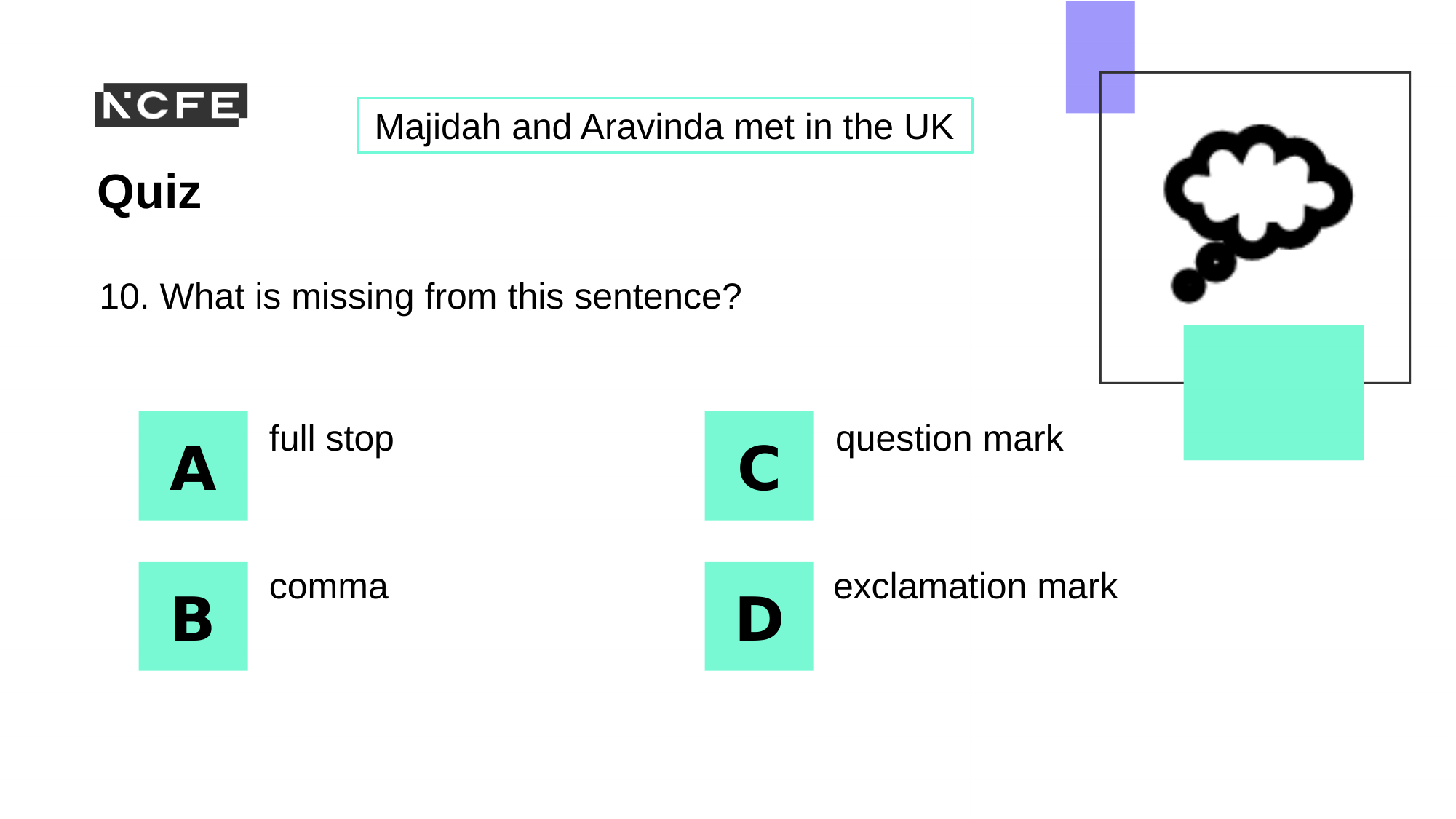

Majidah and Aravinda met in the UK
10. What is missing from this sentence?
full stop

question mark

comma

exclamation mark